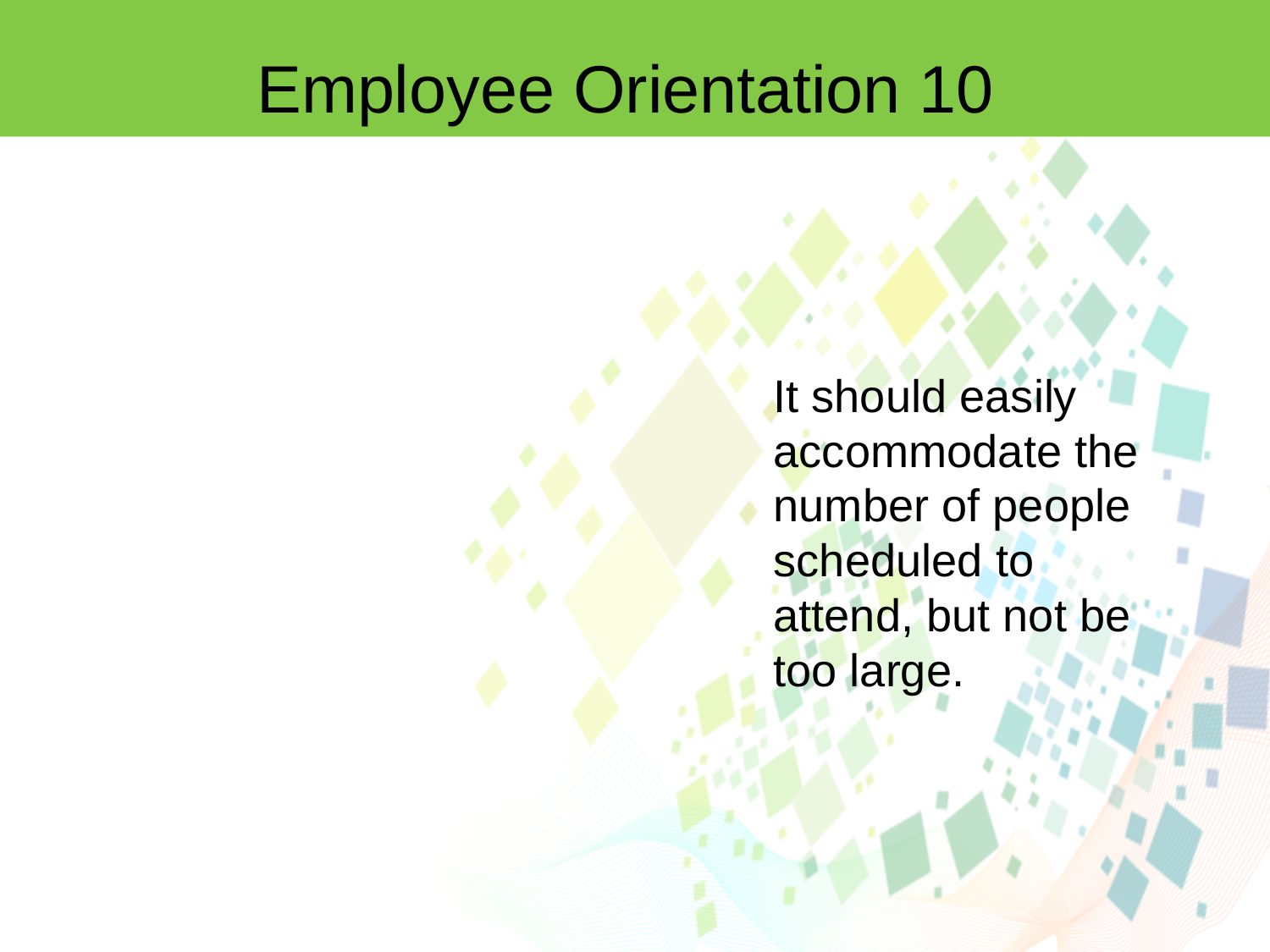

Employee Orientation 10
It should easily accommodate the number of people scheduled to attend, but not be too large.